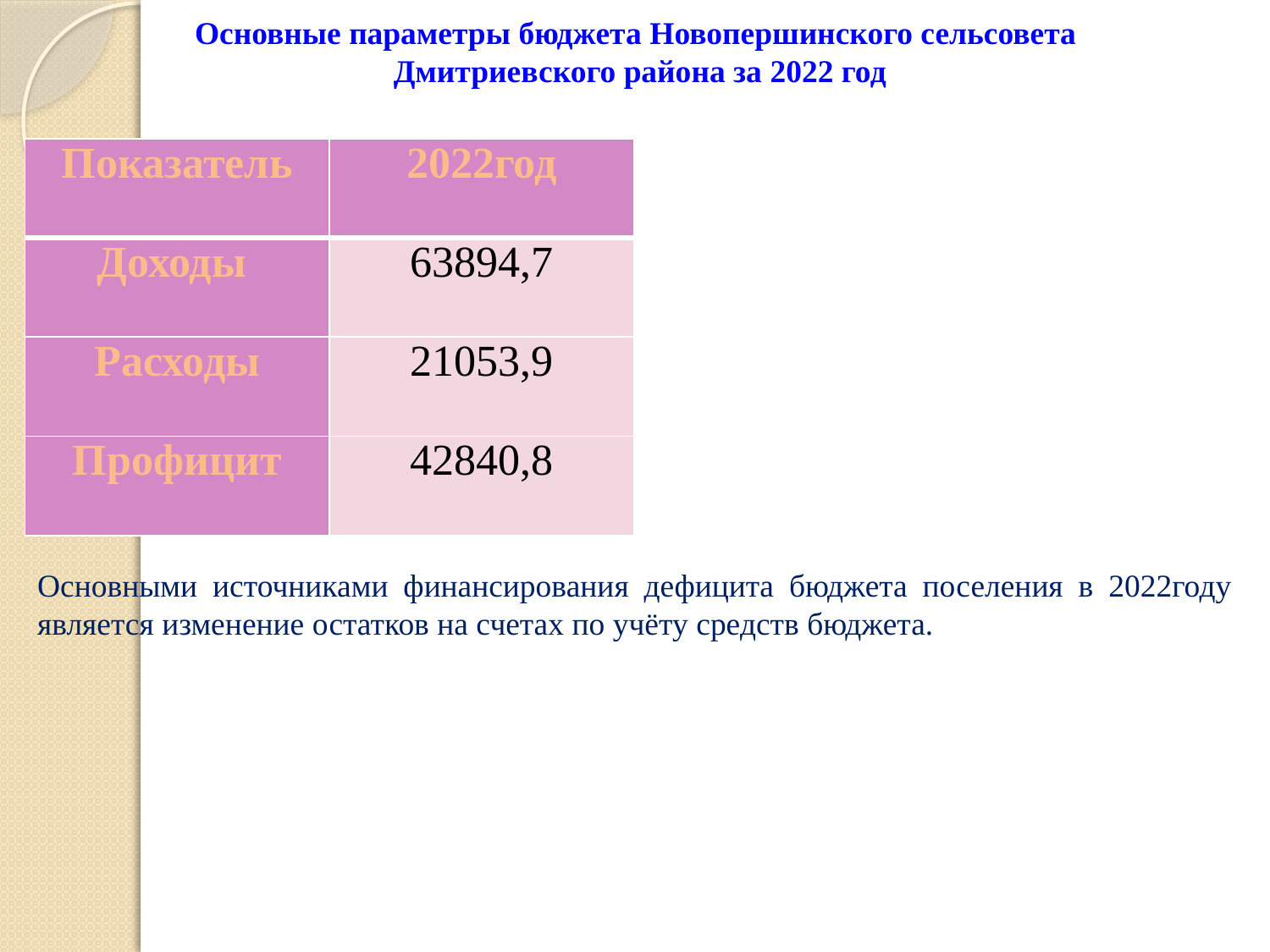

Основные параметры бюджета Новопершинского сельсовета
Дмитриевского района за 2022 год
| Показатель | 2022год |
| --- | --- |
| Доходы | 63894,7 |
| Расходы | 21053,9 |
| Профицит | 42840,8 |
Основными источниками финансирования дефицита бюджета поселения в 2022году является изменение остатков на счетах по учёту средств бюджета.